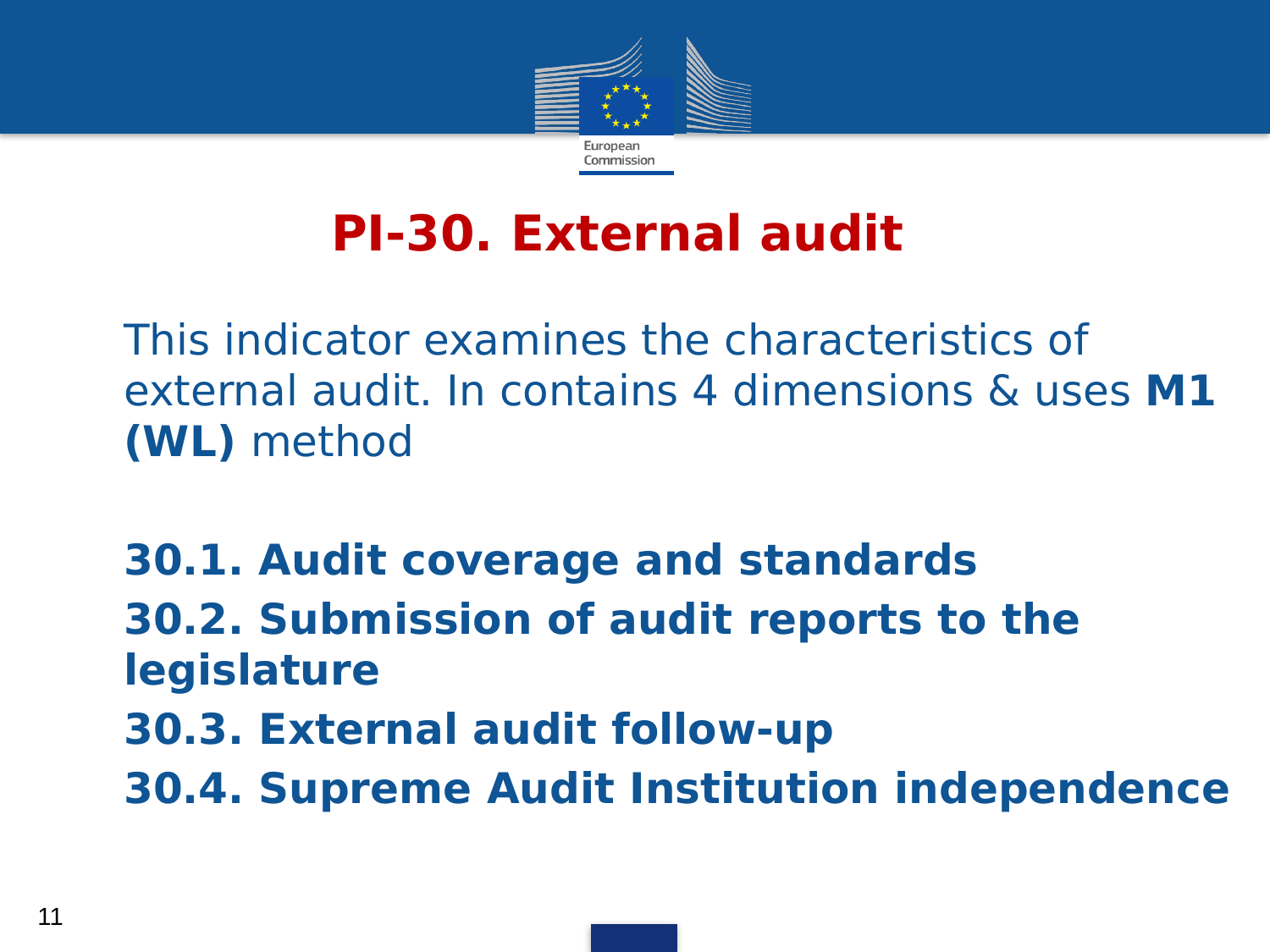

# PI-30. External audit
This indicator examines the characteristics of external audit. In contains 4 dimensions & uses M1 (WL) method

30.1. Audit coverage and standards
30.2. Submission of audit reports to the legislature
30.3. External audit follow-up
30.4. Supreme Audit Institution independence

11